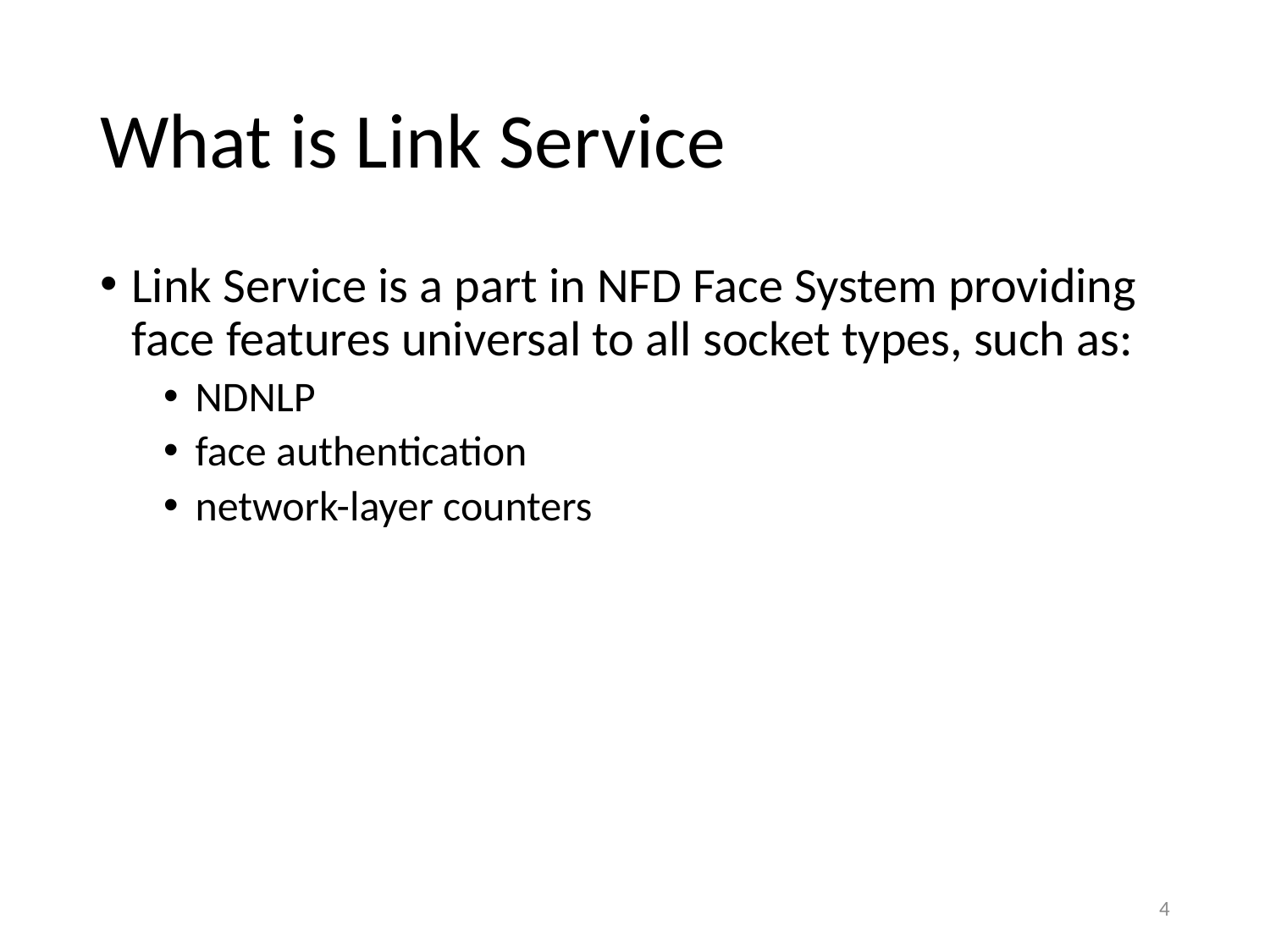

# What is Link Service
Link Service is a part in NFD Face System providing face features universal to all socket types, such as:
NDNLP
face authentication
network-layer counters
4